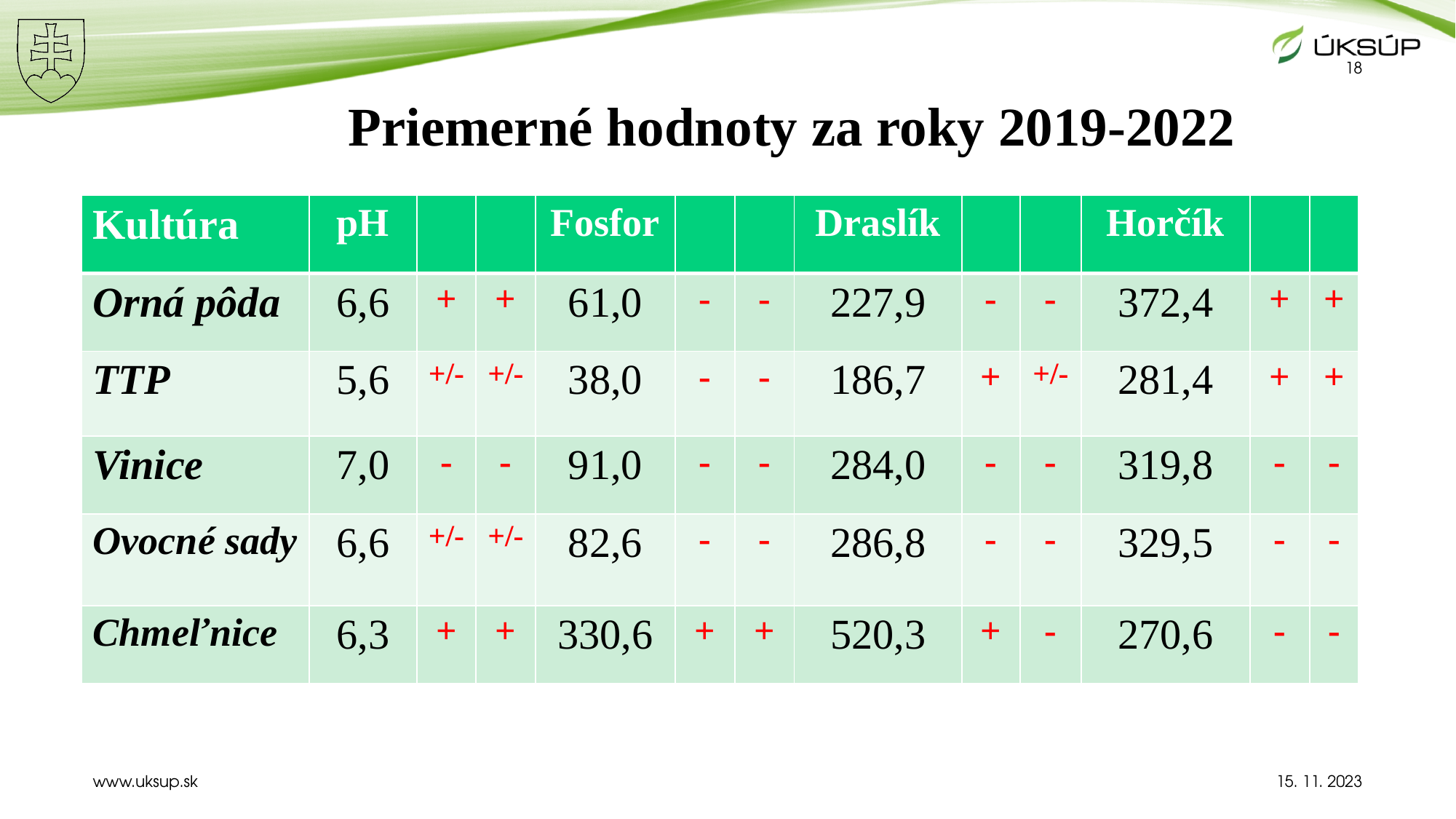

18
# Priemerné hodnoty za roky 2019-2022
| Kultúra | pH |  |  | Fosfor |  |  | Draslík |  |  | Horčík |  |  |
| --- | --- | --- | --- | --- | --- | --- | --- | --- | --- | --- | --- | --- |
| Orná pôda | 6,6 | + | + | 61,0 | - | - | 227,9 | - | - | 372,4 | + | + |
| TTP | 5,6 | +/- | +/- | 38,0 | - | - | 186,7 | + | +/- | 281,4 | + | + |
| Vinice | 7,0 | - | - | 91,0 | - | - | 284,0 | - | - | 319,8 | - | - |
| Ovocné sady | 6,6 | +/- | +/- | 82,6 | - | - | 286,8 | - | - | 329,5 | - | - |
| Chmeľnice | 6,3 | + | + | 330,6 | + | + | 520,3 | + | - | 270,6 | - | - |
www.uksup.sk
15. 11. 2023